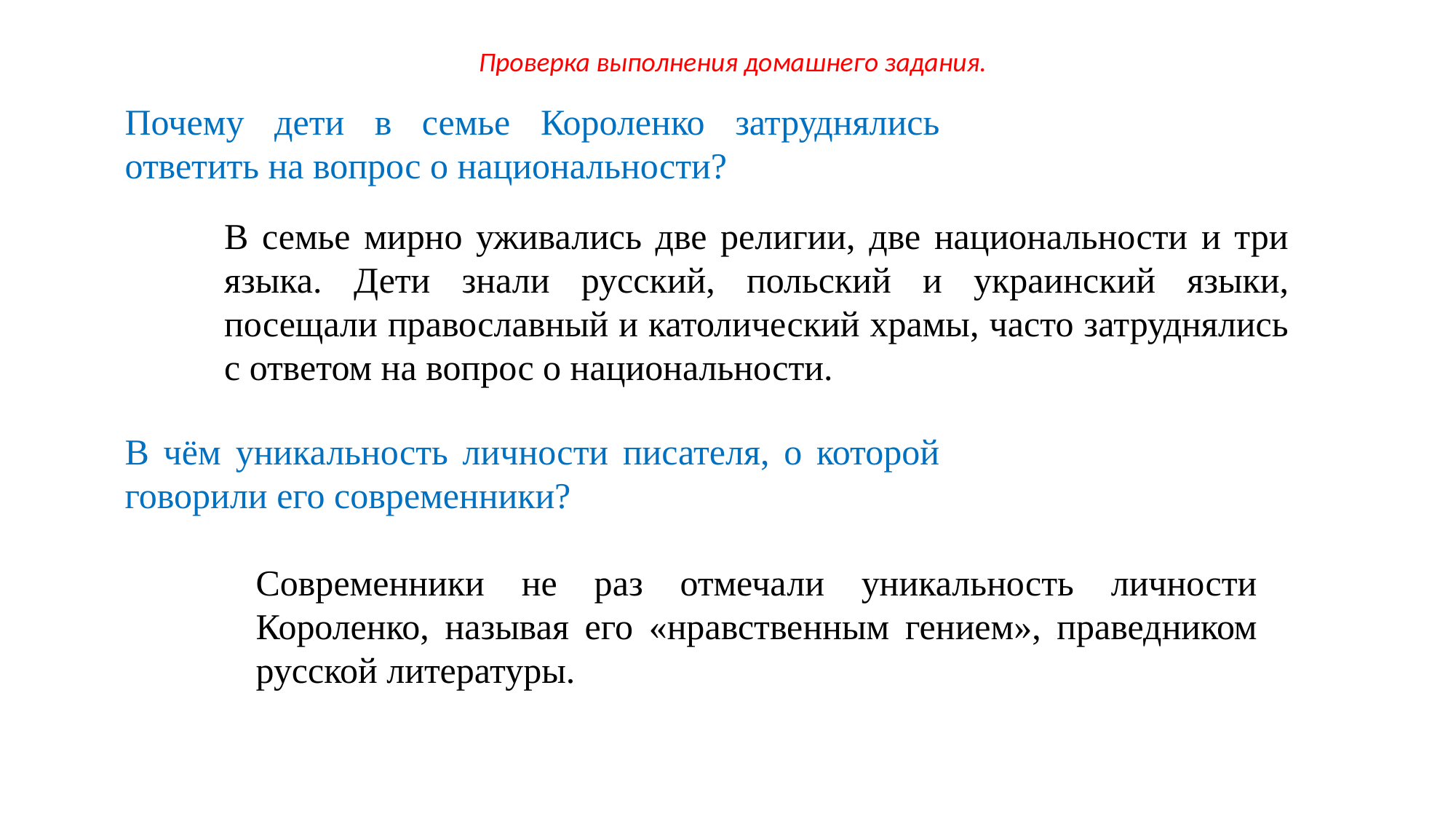

Проверка выполнения домашнего задания.
Почему дети в семье Короленко затруднялись ответить на вопрос о национальности?
В семье мирно уживались две религии, две национальности и три языка. Дети знали русский, польский и украинский языки, посещали православный и католический храмы, часто затруднялись с ответом на вопрос о национальности.
В чём уникальность личности писателя, о которой говорили его современники?
Современники не раз отмечали уникальность личности Короленко, называя его «нравственным гением», праведником русской литературы.